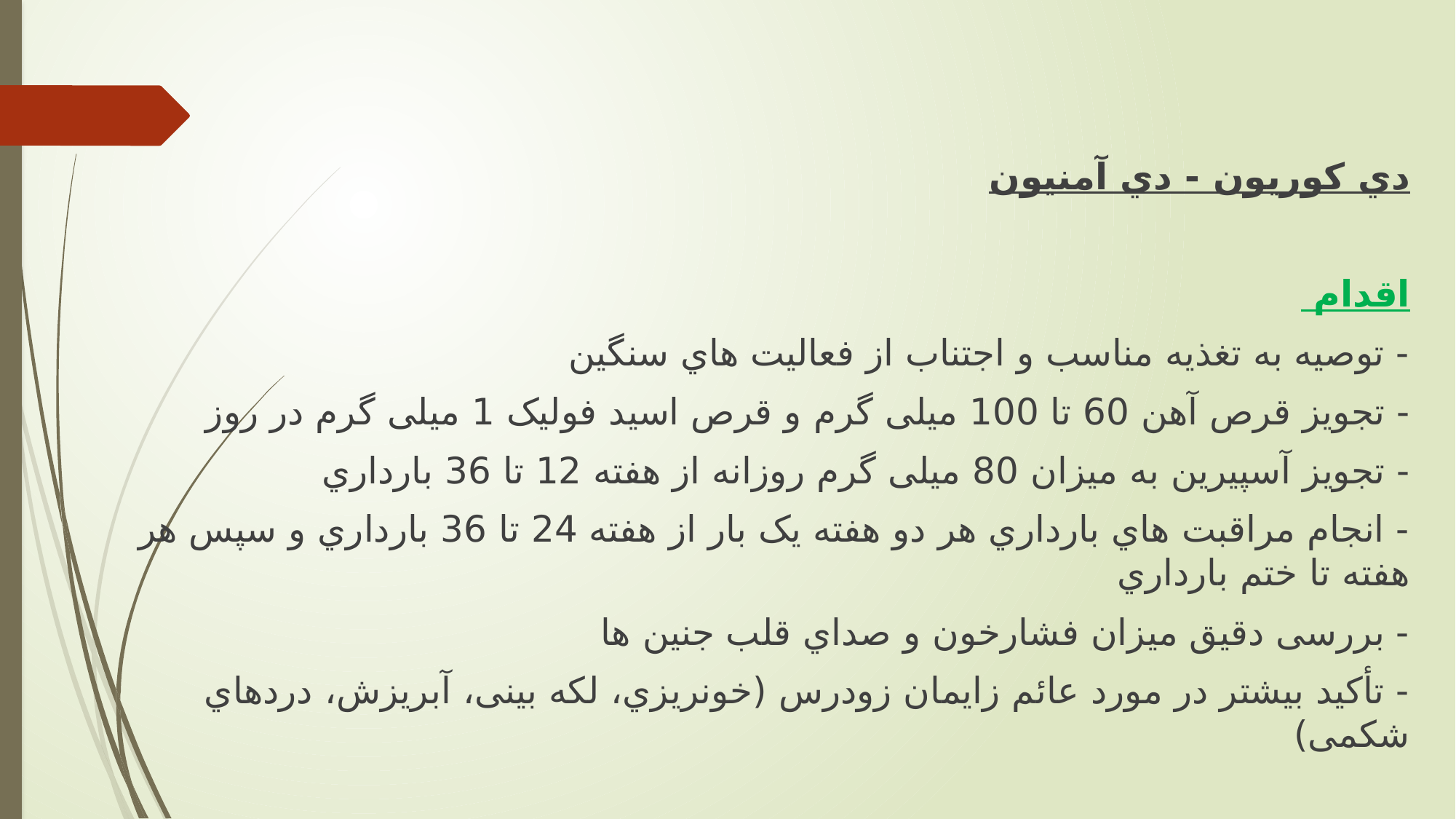

دي كوريون - دي آمنیون

اقدام
- توصیه به تغذيه مناسب و اجتناب از فعالیت هاي سنگین
- تجويز قرص آهن 60 تا 100 میلی گرم و قرص اسید فولیک 1 میلی گرم در روز
- تجويز آسپیرين به میزان 80 میلی گرم روزانه از هفته 12 تا 36 بارداري
- انجام مراقبت هاي بارداري هر دو هفته يک بار از هفته 24 تا 36 بارداري و سپس هر هفته تا ختم بارداري
- بررسی دقیق میزان فشارخون و صداي قلب جنین ها
- تأكید بیشتر در مورد عائم زايمان زودرس (خونريزي، لكه بینی، آبريزش، دردهاي شكمی)